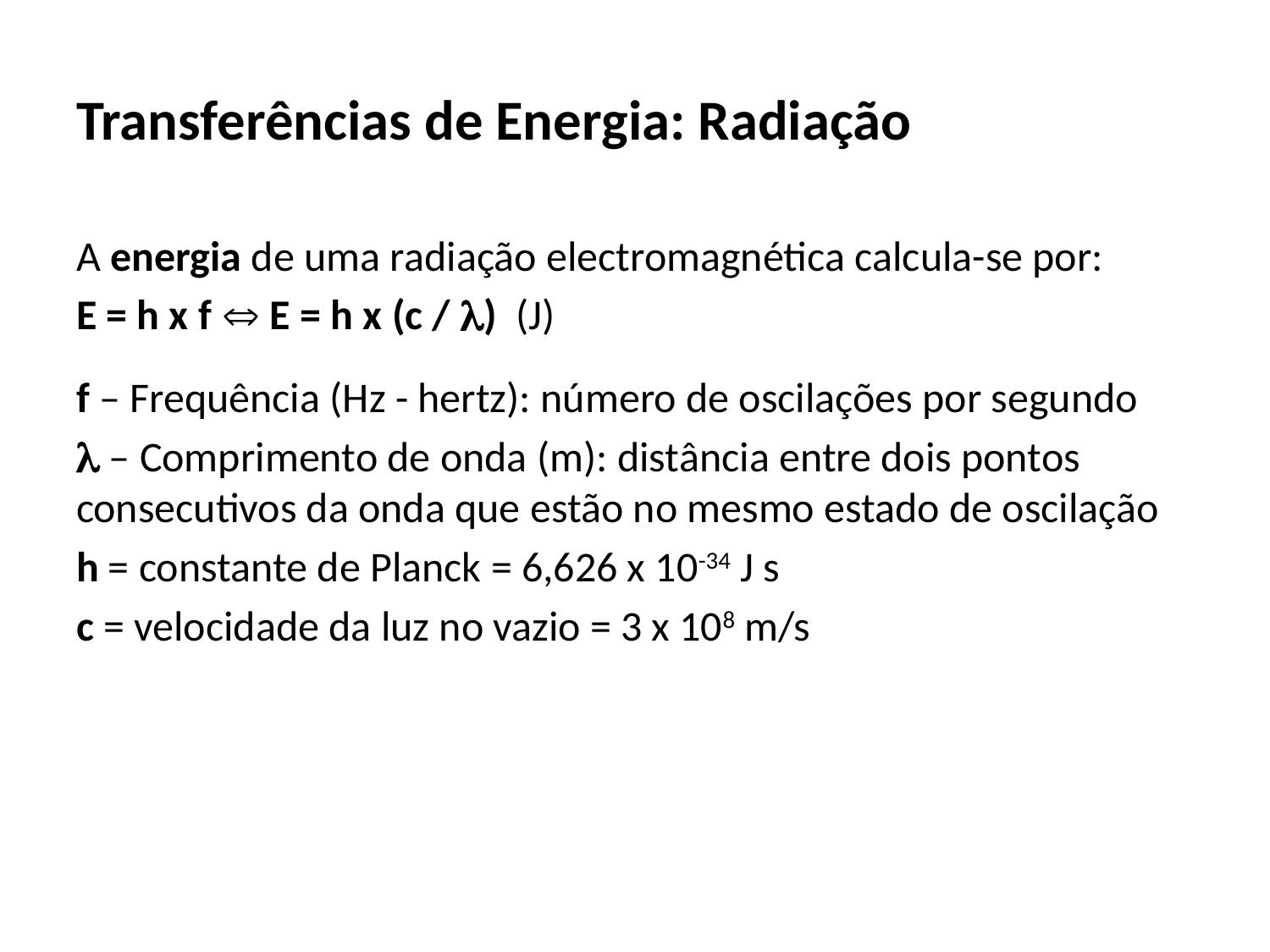

# Transferências de Energia: Radiação
A energia de uma radiação electromagnética calcula-se por:
E = h x f ⇔ E = h x (c / λ)  (J)
f – Frequência (Hz - hertz): número de oscilações por segundo
λ – Comprimento de onda (m): distância entre dois pontos consecutivos da onda que estão no mesmo estado de oscilação
h = constante de Planck = 6,626 x 10-34 J s
c = velocidade da luz no vazio = 3 x 108 m/s